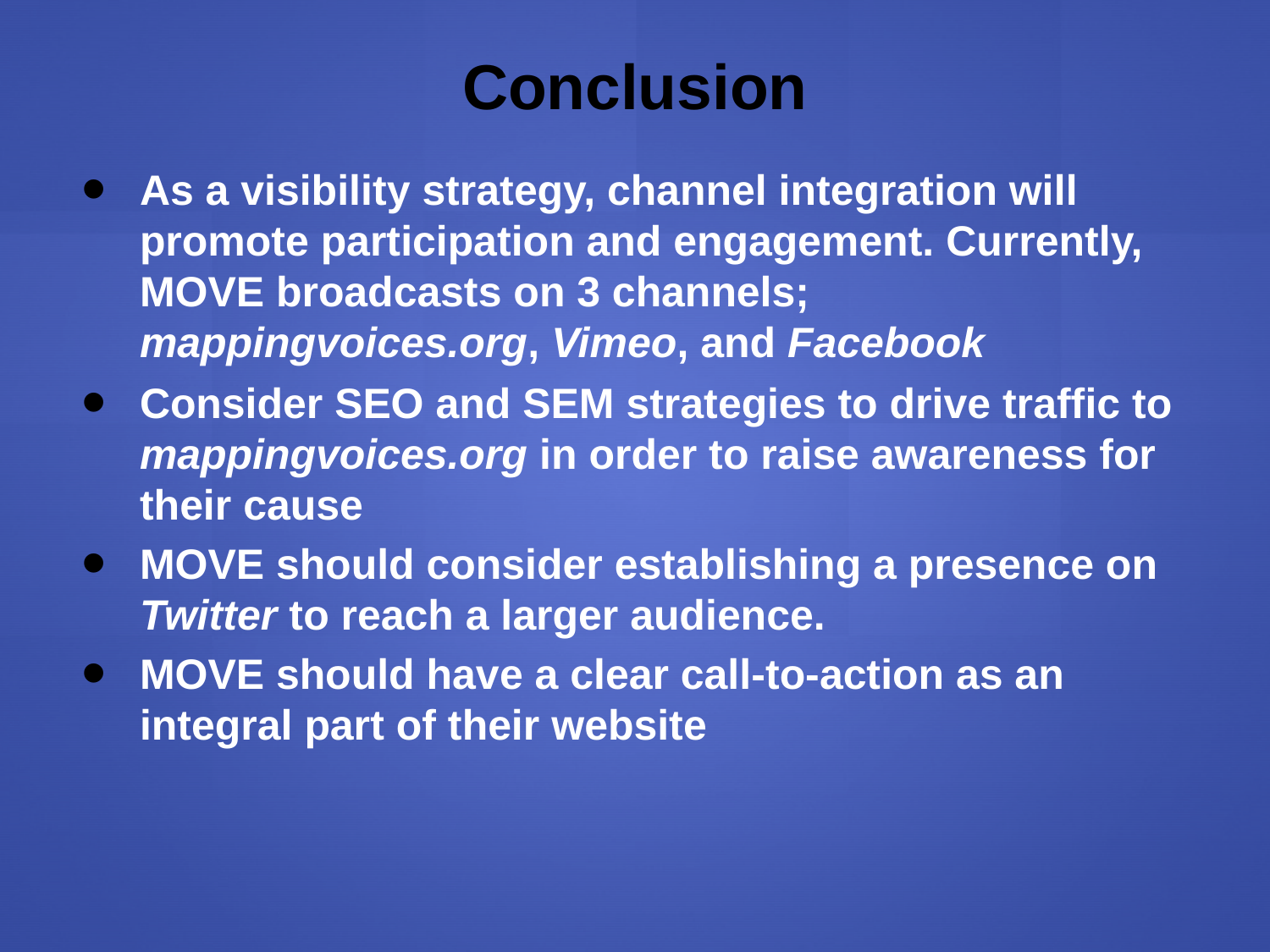

# Conclusion
As a visibility strategy, channel integration will promote participation and engagement. Currently, MOVE broadcasts on 3 channels; mappingvoices.org, Vimeo, and Facebook
Consider SEO and SEM strategies to drive traffic to mappingvoices.org in order to raise awareness for their cause
MOVE should consider establishing a presence on Twitter to reach a larger audience.
MOVE should have a clear call-to-action as an integral part of their website